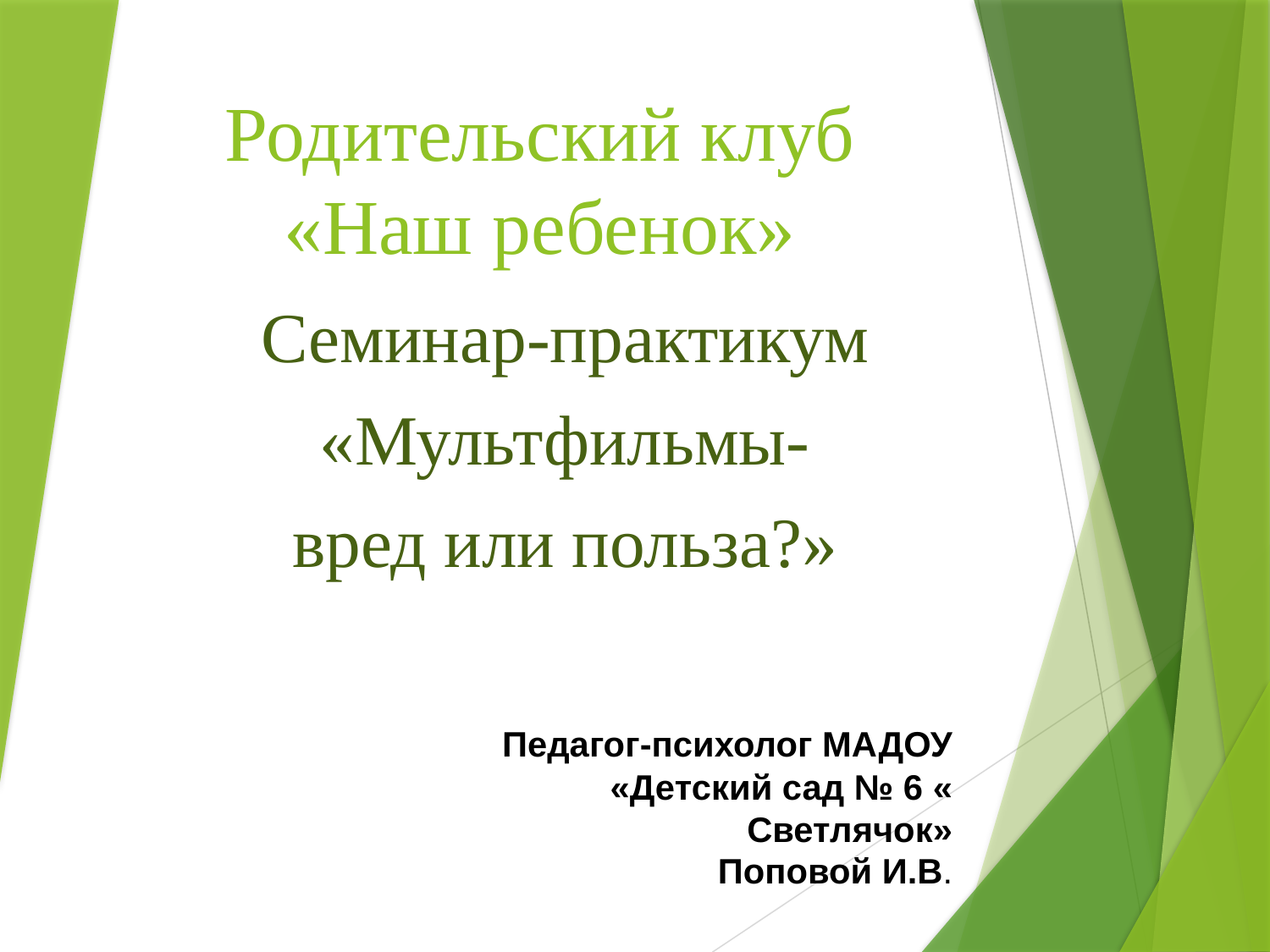

# Родительский клуб «Наш ребенок»
Семинар-практикум
«Мультфильмы-
вред или польза?»
Педагог-психолог МАДОУ «Детский сад № 6 « Светлячок»
Поповой И.В.